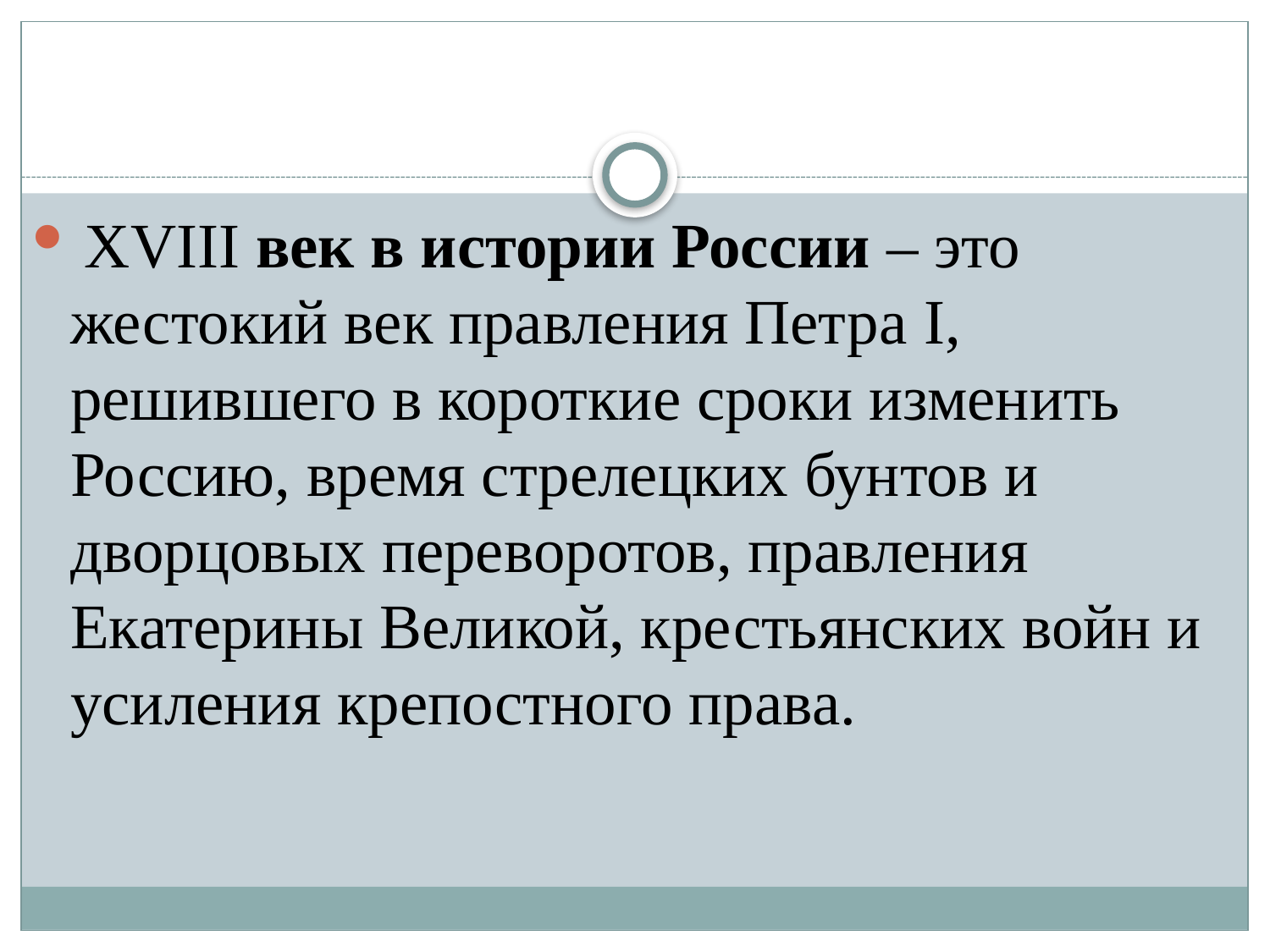

XVIII век в истории России – это жестокий век правления Петра I, решившего в короткие сроки изменить Россию, время стрелецких бунтов и дворцовых переворотов, правления Екатерины Великой, крестьянских войн и усиления крепостного права.